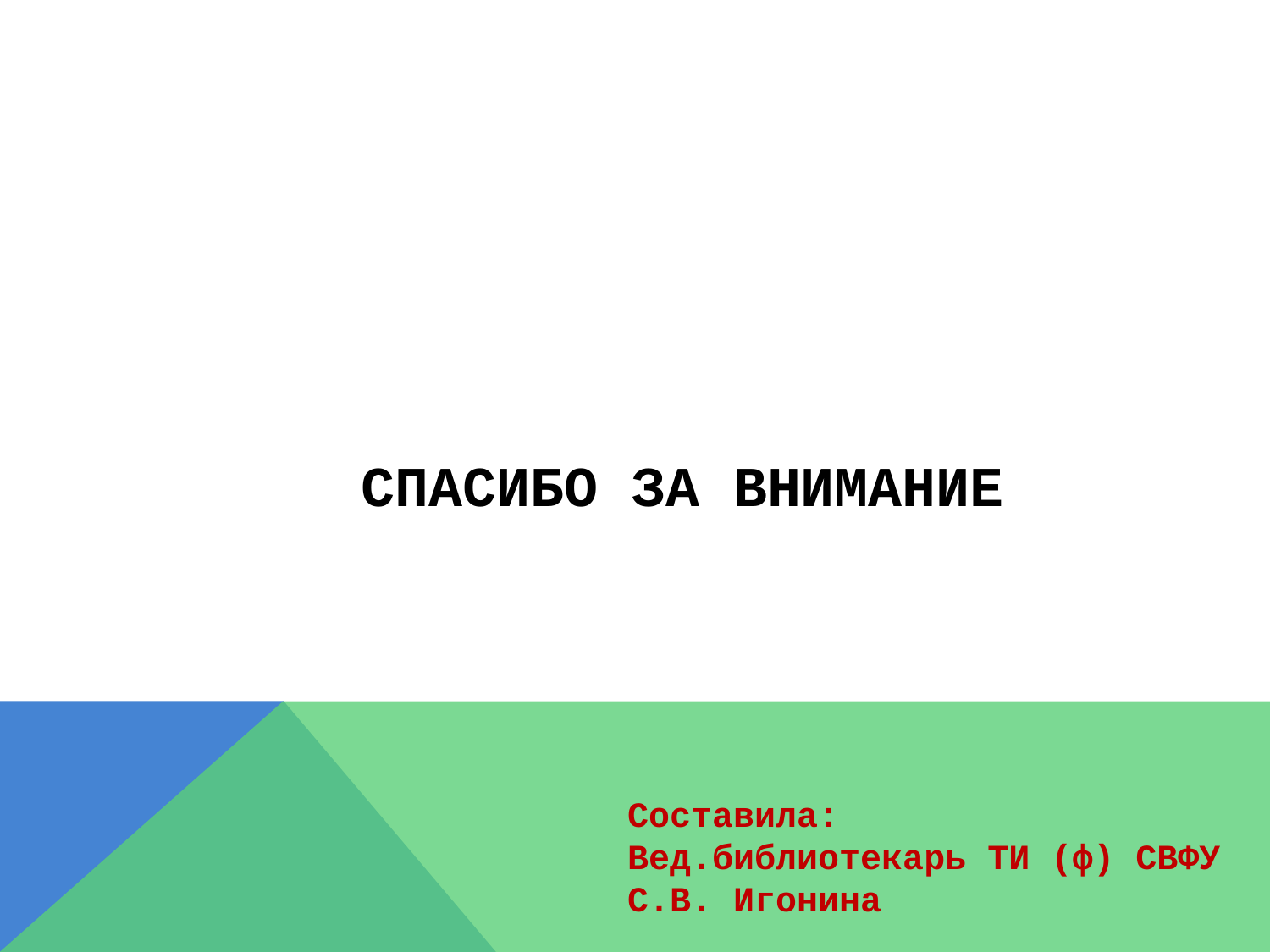

# СПАСИБО ЗА ВНИМАНИЕ
Составила:
Вед.библиотекарь ТИ (ф) СВФУ С.В. Игонина